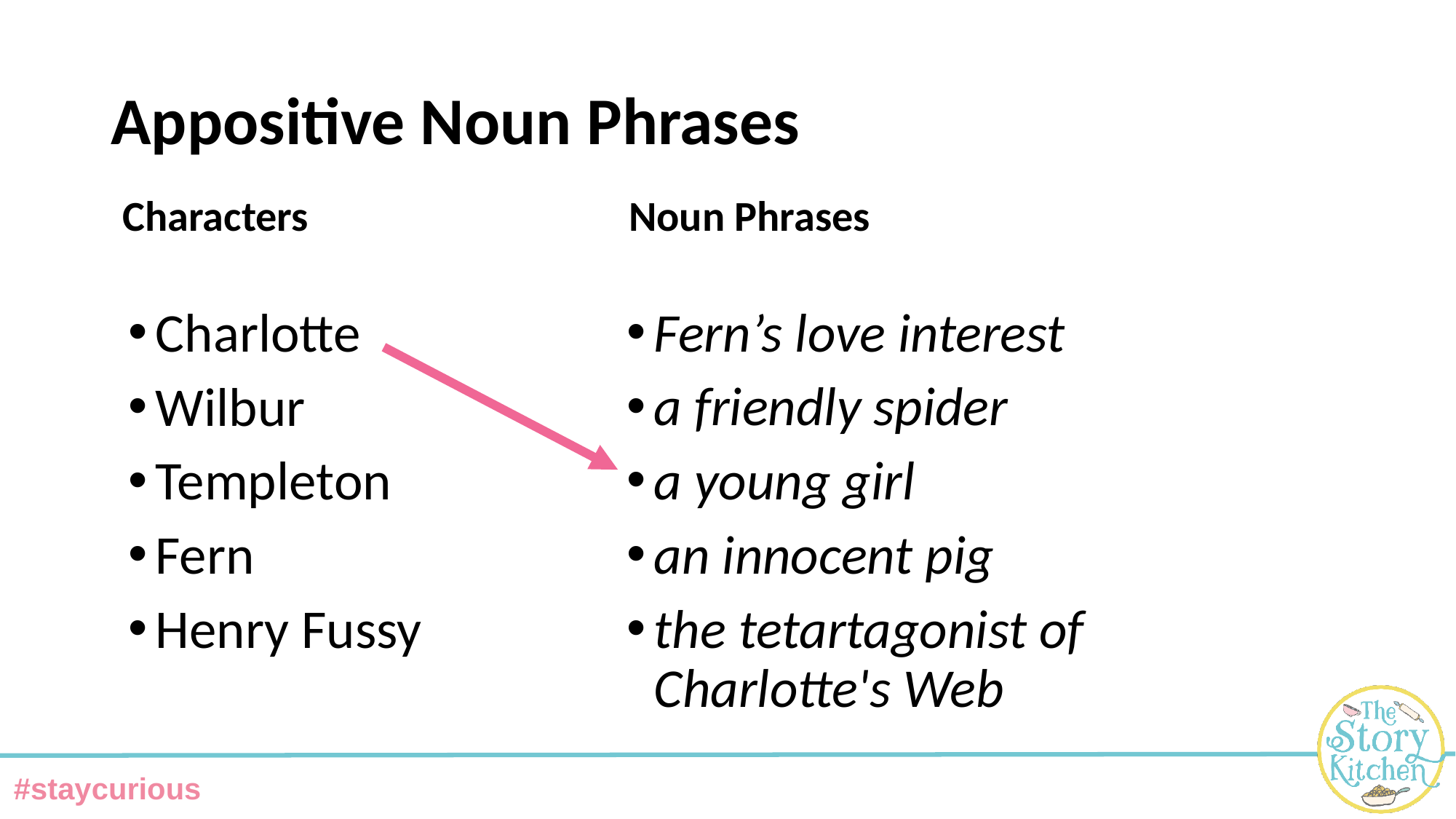

# Appositive Noun Phrases
Characters
Noun Phrases
Fern’s love interest
a friendly spider
a young girl
an innocent pig
the tetartagonist of Charlotte's Web

Charlotte
Wilbur
Templeton
Fern
Henry Fussy